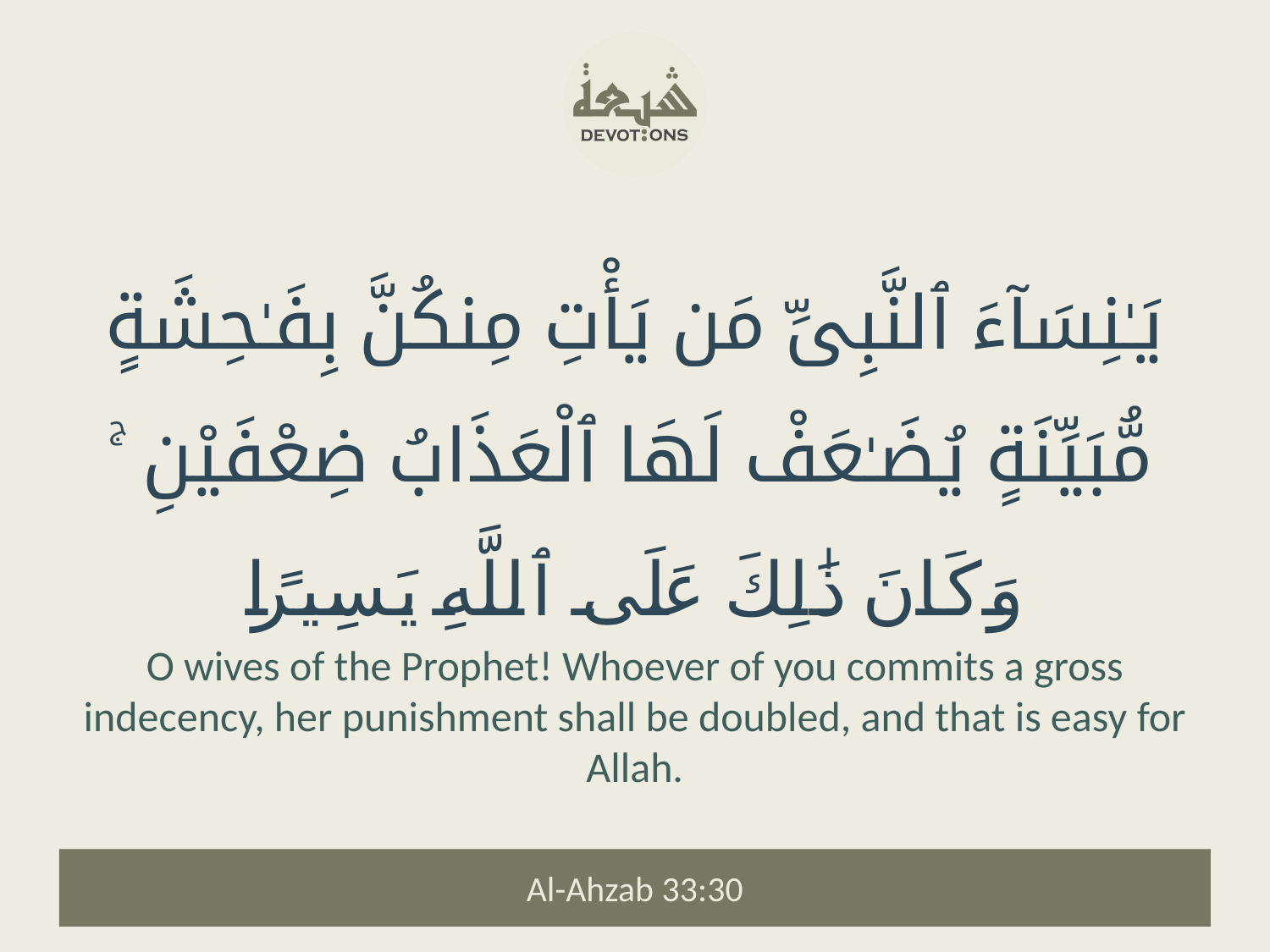

يَـٰنِسَآءَ ٱلنَّبِىِّ مَن يَأْتِ مِنكُنَّ بِفَـٰحِشَةٍ مُّبَيِّنَةٍ يُضَـٰعَفْ لَهَا ٱلْعَذَابُ ضِعْفَيْنِ ۚ وَكَانَ ذَٰلِكَ عَلَى ٱللَّهِ يَسِيرًا
O wives of the Prophet! Whoever of you commits a gross indecency, her punishment shall be doubled, and that is easy for Allah.
Al-Ahzab 33:30